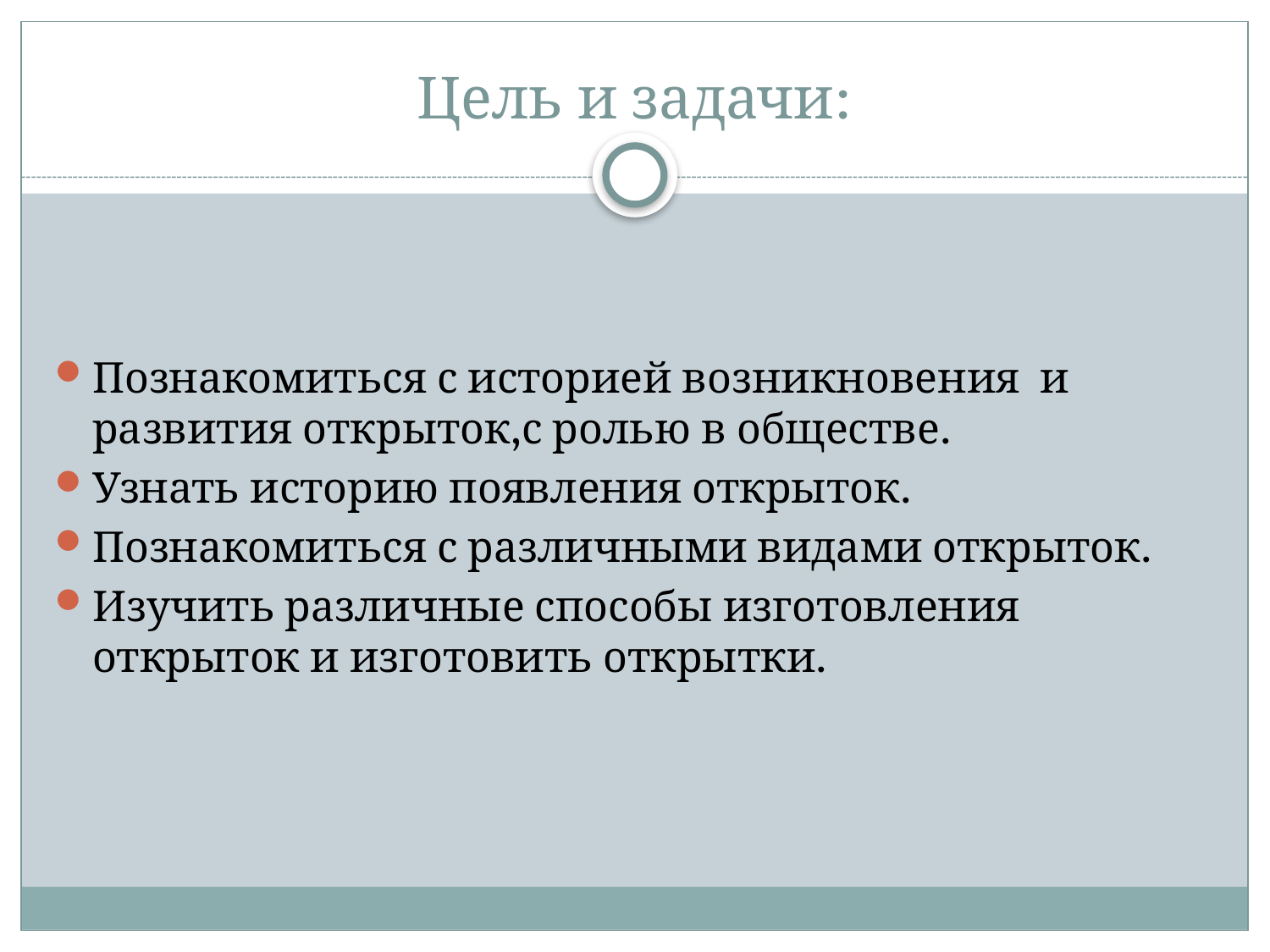

# Цель и задачи:

Познакомиться с историей возникновения  и  развития открыток,с ролью в обществе.
Узнать историю появления открыток.
Познакомиться с различными видами открыток.
Изучить различные способы изготовления открыток и изготовить открытки.